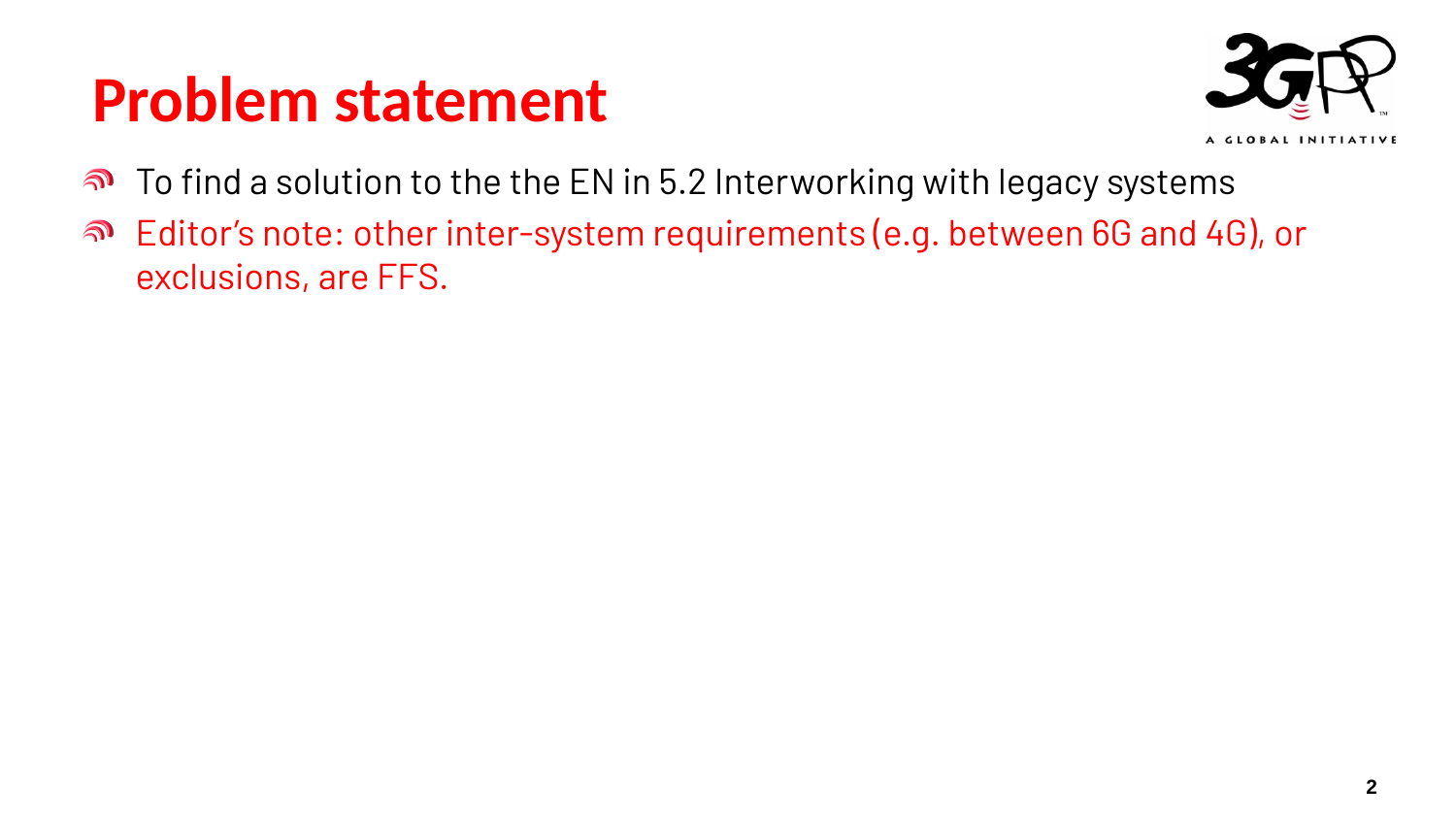

# Problem statement
To find a solution to the the EN in 5.2 Interworking with legacy systems
Editor’s note: other inter-system requirements (e.g. between 6G and 4G), or exclusions, are FFS.